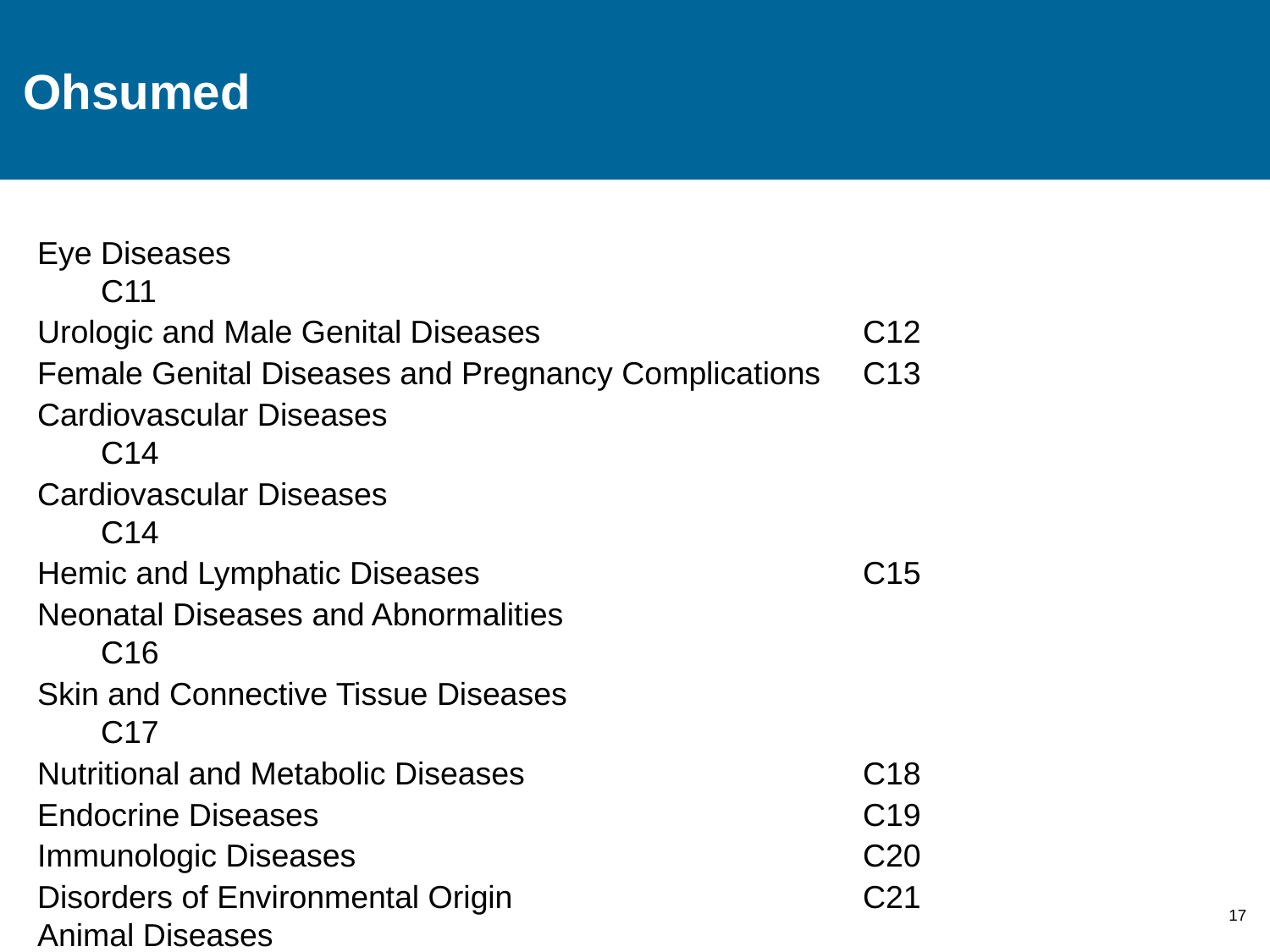

# Ohsumed
Eye Diseases               	    				C11
Urologic and Male Genital Diseases    			C12
Female Genital Diseases and Pregnancy Complications 	C13
Cardiovascular Diseases					C14
Cardiovascular Diseases					C14
Hemic and Lymphatic Diseases          			C15
Neonatal Diseases and Abnormalities       			C16
Skin and Connective Tissue Diseases       			C17
Nutritional and Metabolic Diseases       			C18
Endocrine Diseases             				C19
Immunologic Diseases             				C20
Disorders of Environmental Origin       			C21
Animal Diseases						C22
17